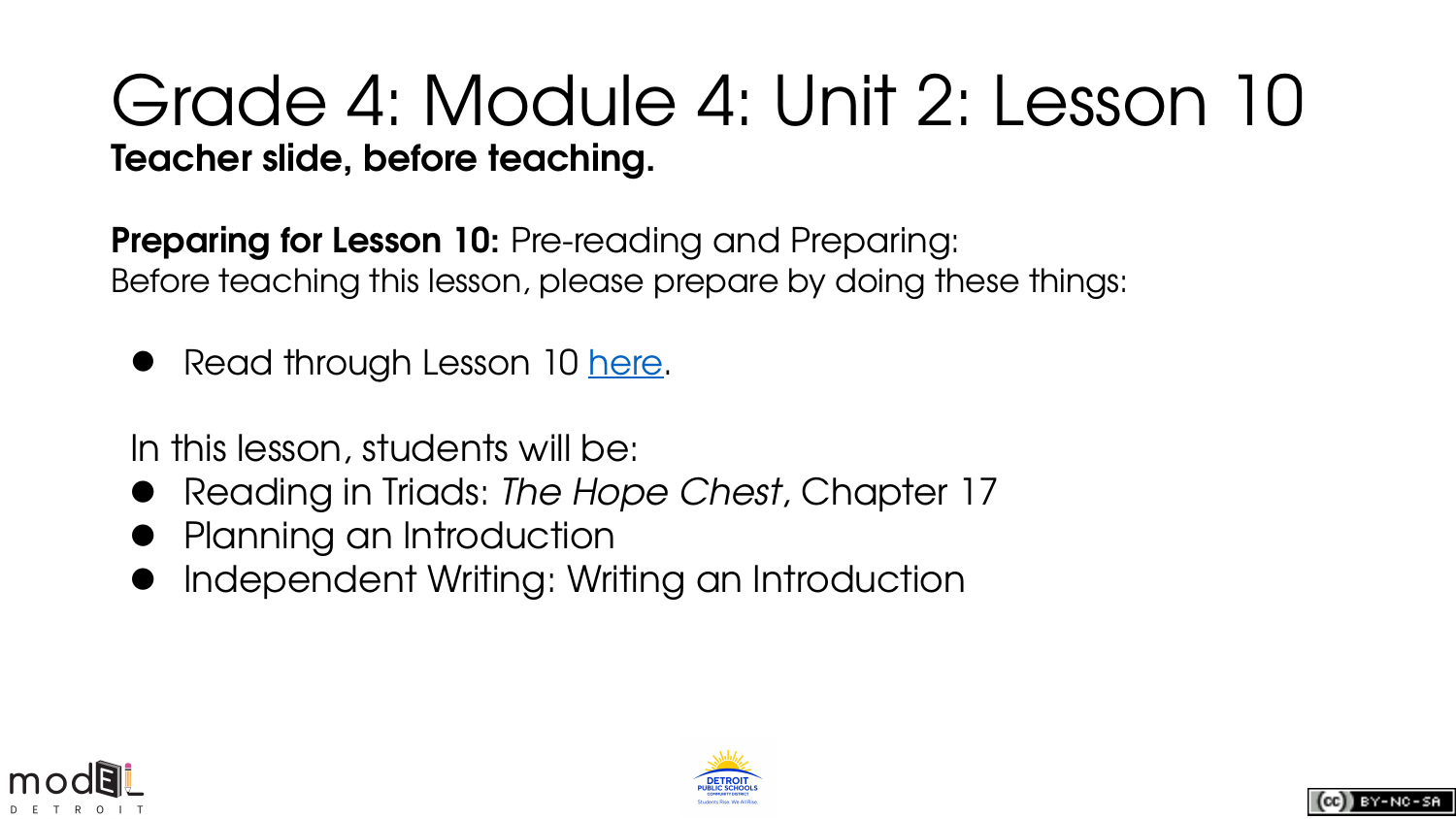

# Grade 4: Module 4: Unit 2: Lesson 10
Teacher slide, before teaching.
Preparing for Lesson 10: Pre-reading and Preparing:
Before teaching this lesson, please prepare by doing these things:
Read through Lesson 10 here.

In this lesson, students will be:
Reading in Triads: The Hope Chest, Chapter 17
Planning an Introduction
Independent Writing: Writing an Introduction